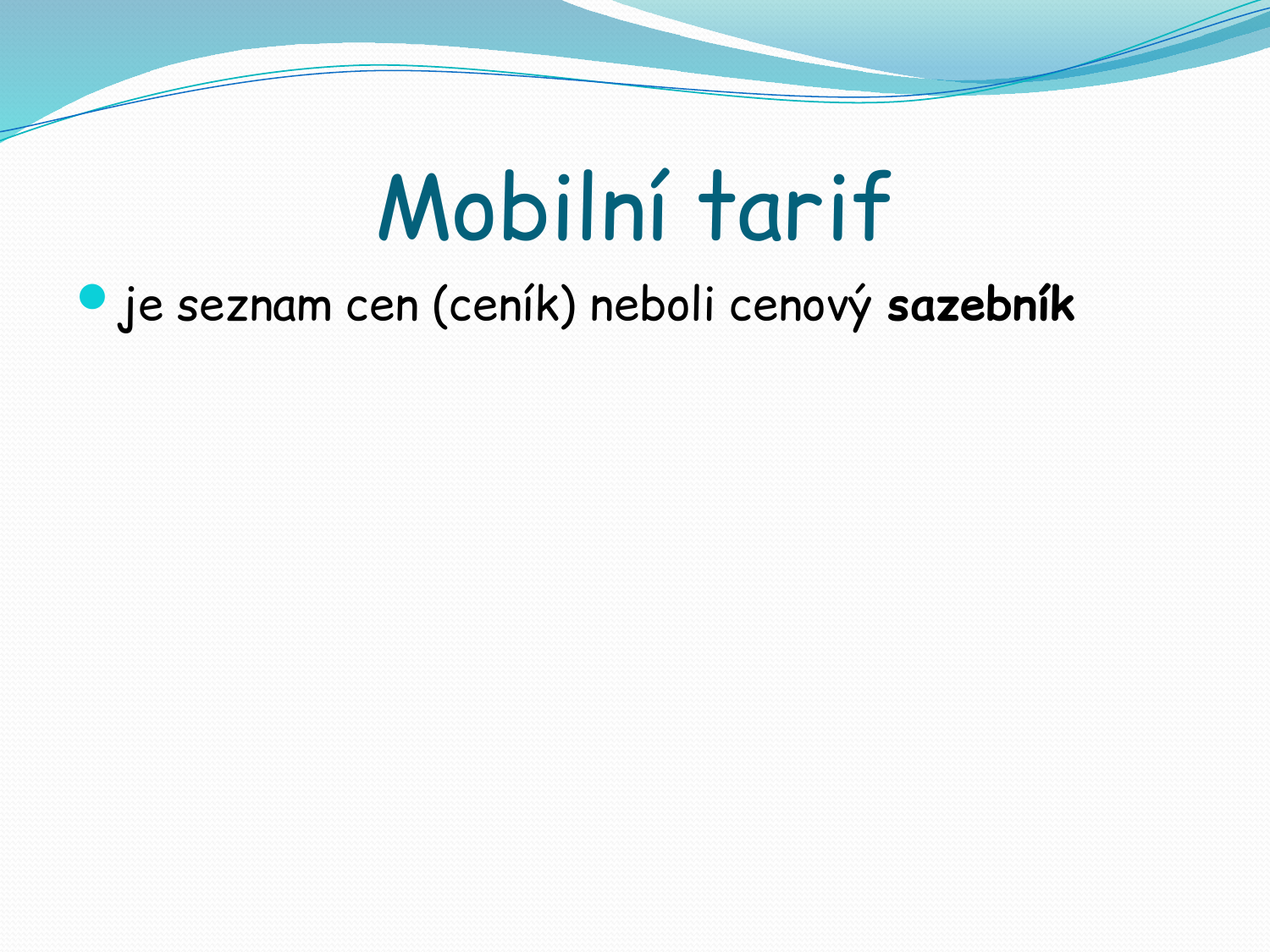

# Mobilní tarif
je seznam cen (ceník) neboli cenový sazebník